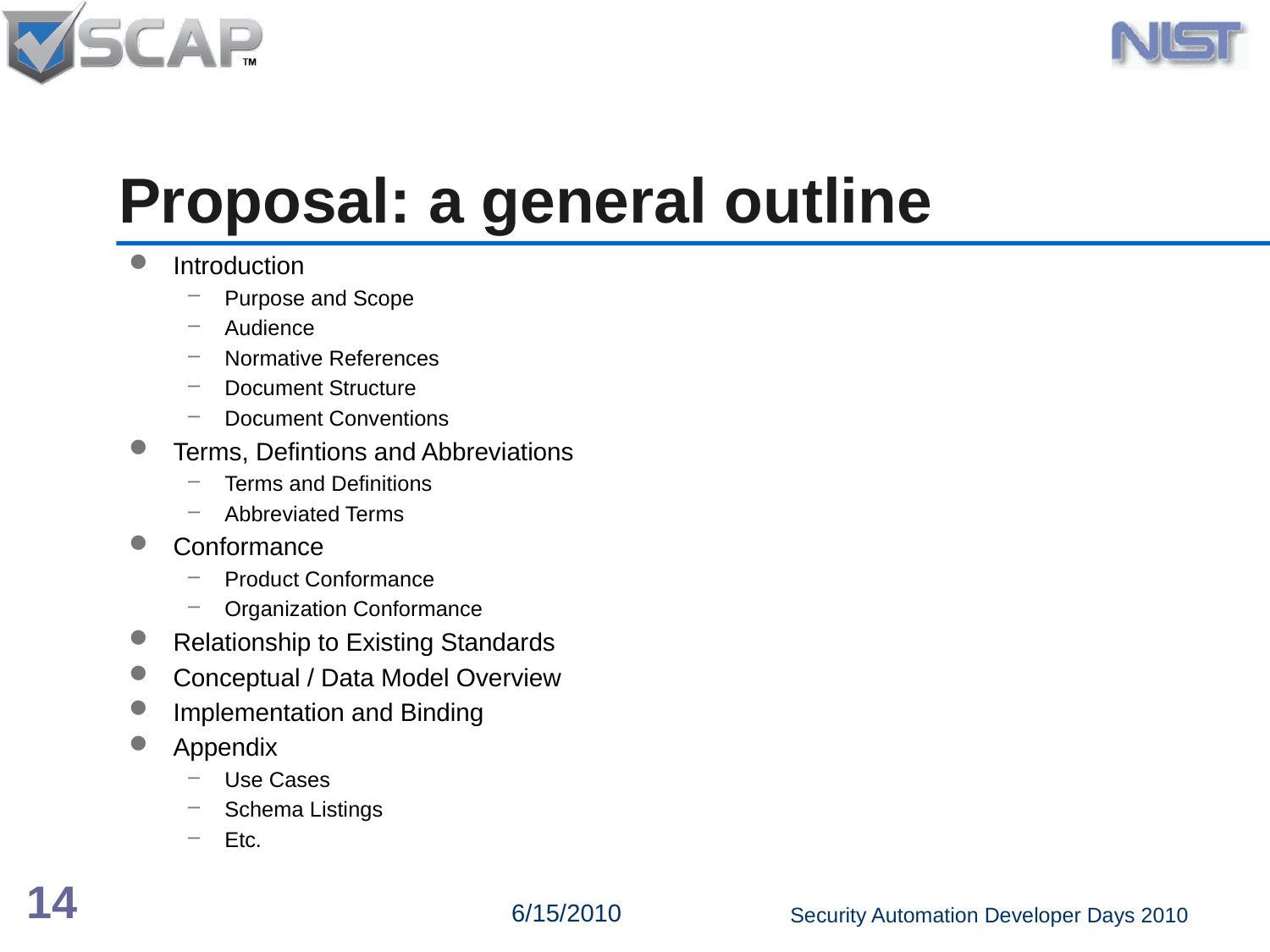

# Proposal: a general outline
Introduction
Purpose and Scope
Audience
Normative References
Document Structure
Document Conventions
Terms, Defintions and Abbreviations
Terms and Definitions
Abbreviated Terms
Conformance
Product Conformance
Organization Conformance
Relationship to Existing Standards
Conceptual / Data Model Overview
Implementation and Binding
Appendix
Use Cases
Schema Listings
Etc.

14
6/15/2010
Security Automation Developer Days 2010